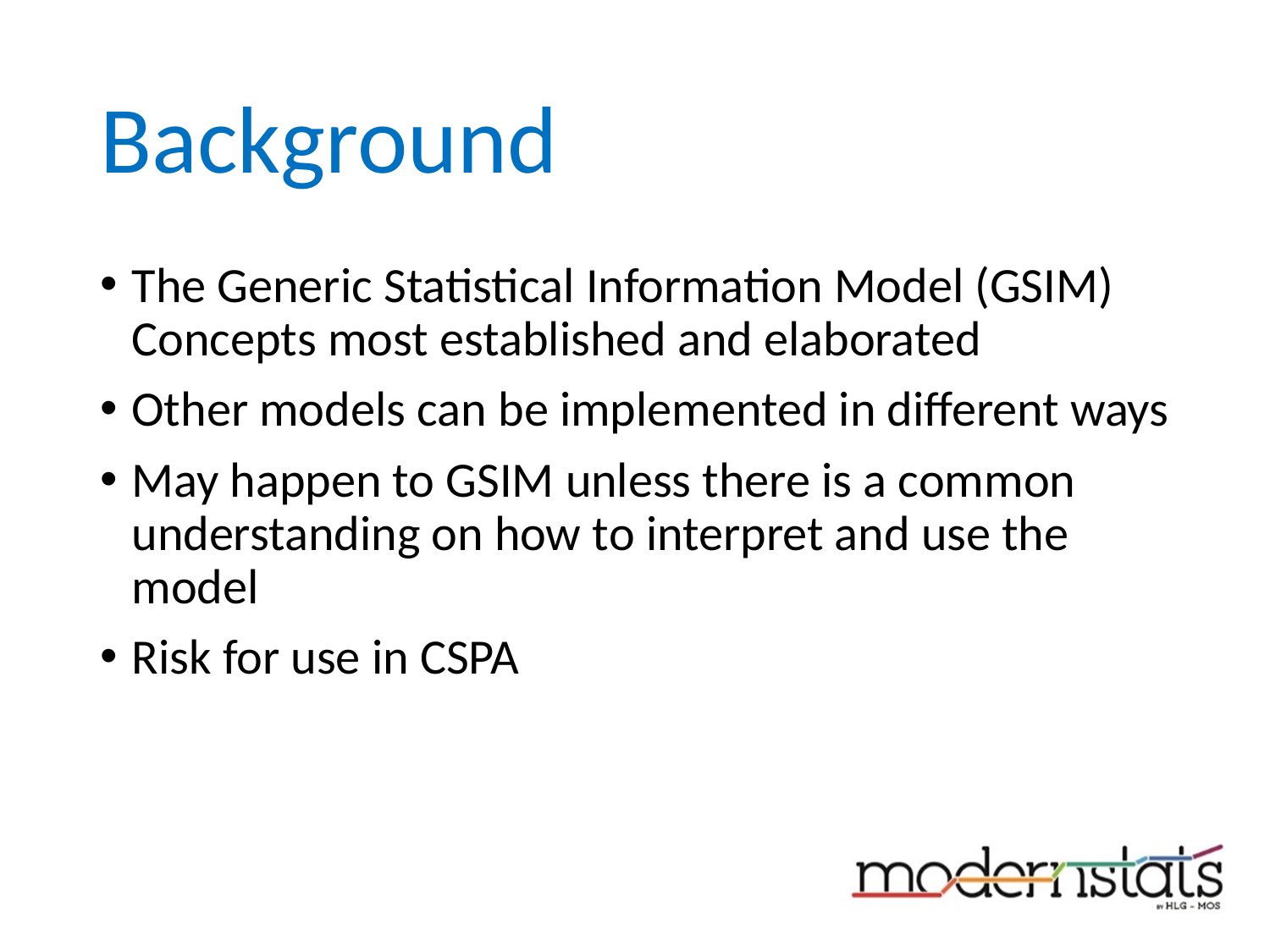

# Background
The Generic Statistical Information Model (GSIM) Concepts most established and elaborated
Other models can be implemented in different ways
May happen to GSIM unless there is a common understanding on how to interpret and use the model
Risk for use in CSPA